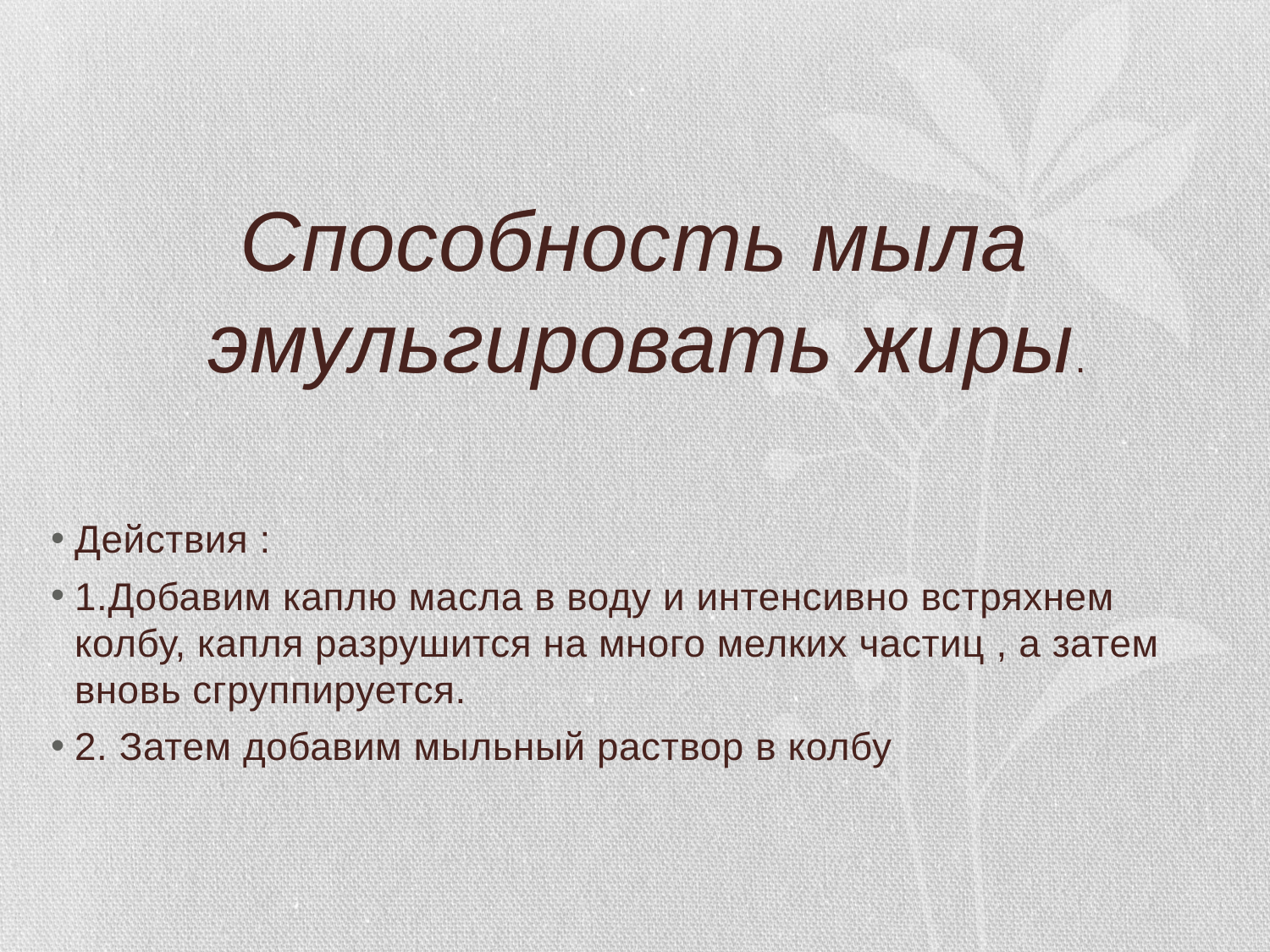

Способность мыла эмульгировать жиры.

Действия :
1.Добавим каплю масла в воду и интенсивно встряхнем колбу, капля разрушится на много мелких частиц , а затем вновь сгруппируется.
2. Затем добавим мыльный раствор в колбу